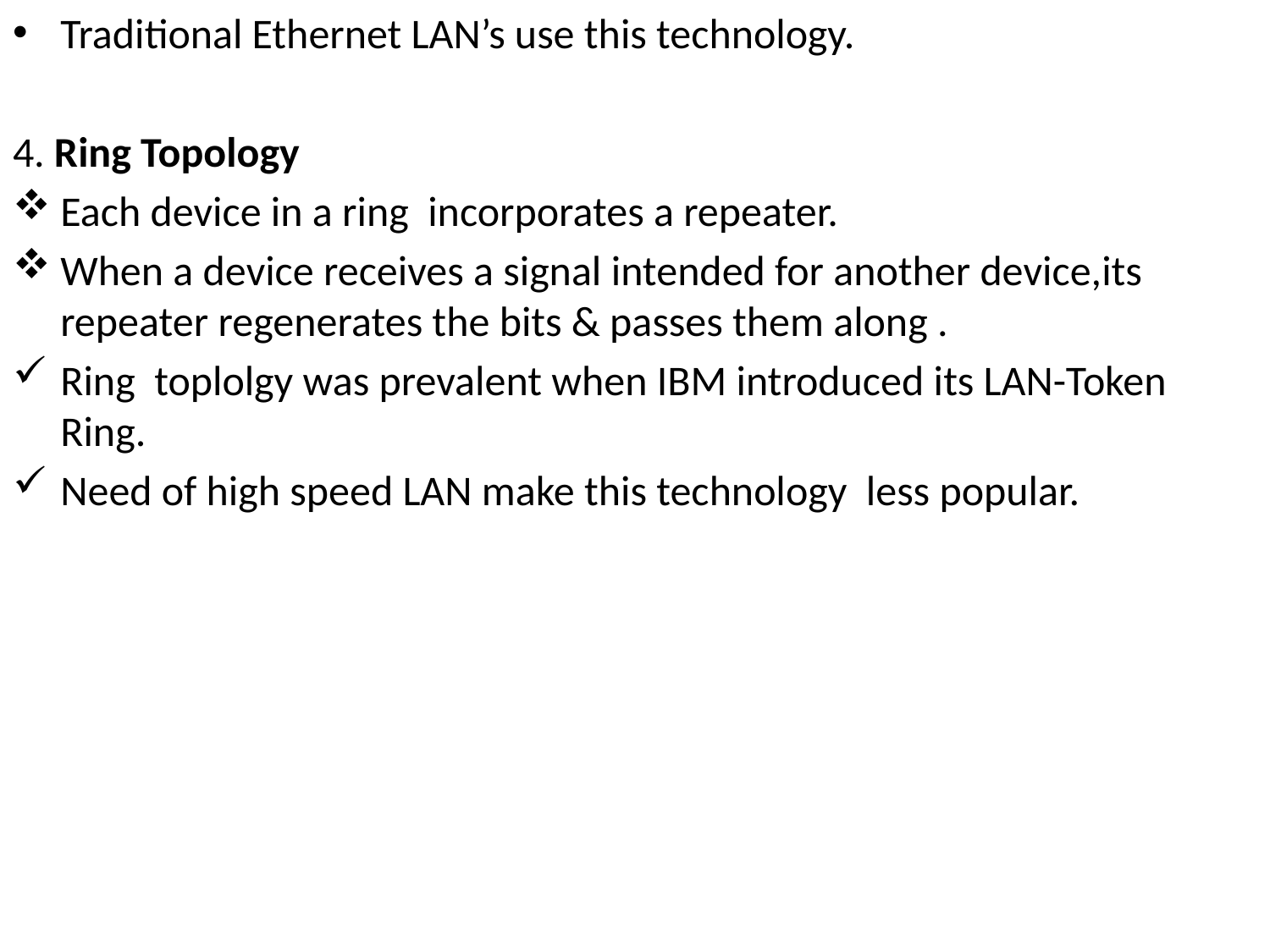

Traditional Ethernet LAN’s use this technology.

4. Ring Topology
Each device in a ring  incorporates a repeater.
When a device receives a signal intended for another device,its repeater regenerates the bits & passes them along .
Ring  toplolgy was prevalent when IBM introduced its LAN-Token Ring.
Need of high speed LAN make this technology  less popular.

#